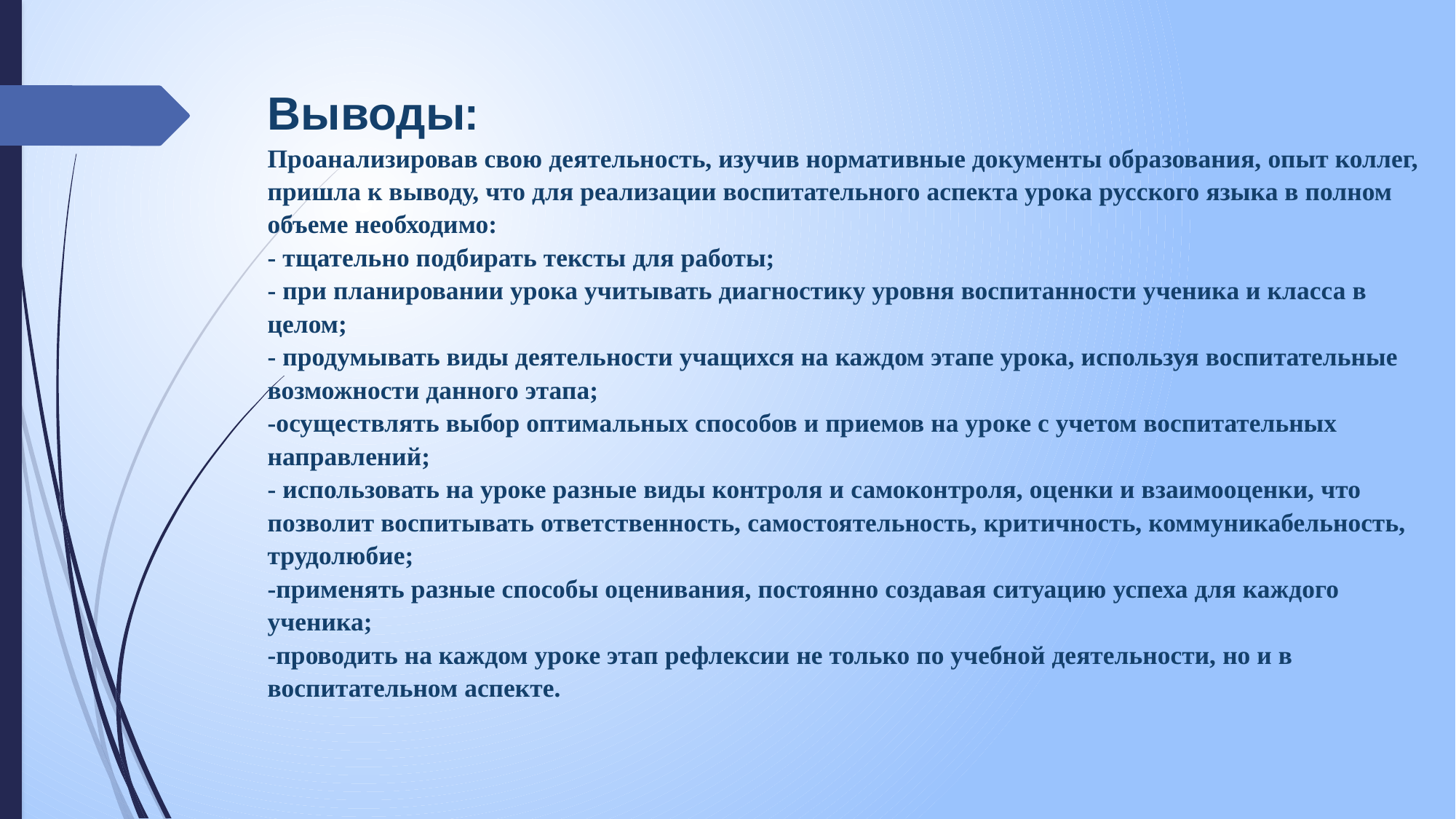

Выводы:
Проанализировав свою деятельность, изучив нормативные документы образования, опыт коллег, пришла к выводу, что для реализации воспитательного аспекта урока русского языка в полном объеме необходимо:
- тщательно подбирать тексты для работы;
- при планировании урока учитывать диагностику уровня воспитанности ученика и класса в целом;
- продумывать виды деятельности учащихся на каждом этапе урока, используя воспитательные возможности данного этапа;
-осуществлять выбор оптимальных способов и приемов на уроке с учетом воспитательных направлений;
- использовать на уроке разные виды контроля и самоконтроля, оценки и взаимооценки, что позволит воспитывать ответственность, самостоятельность, критичность, коммуникабельность, трудолюбие;
-применять разные способы оценивания, постоянно создавая ситуацию успеха для каждого ученика;
-проводить на каждом уроке этап рефлексии не только по учебной деятельности, но и в воспитательном аспекте.